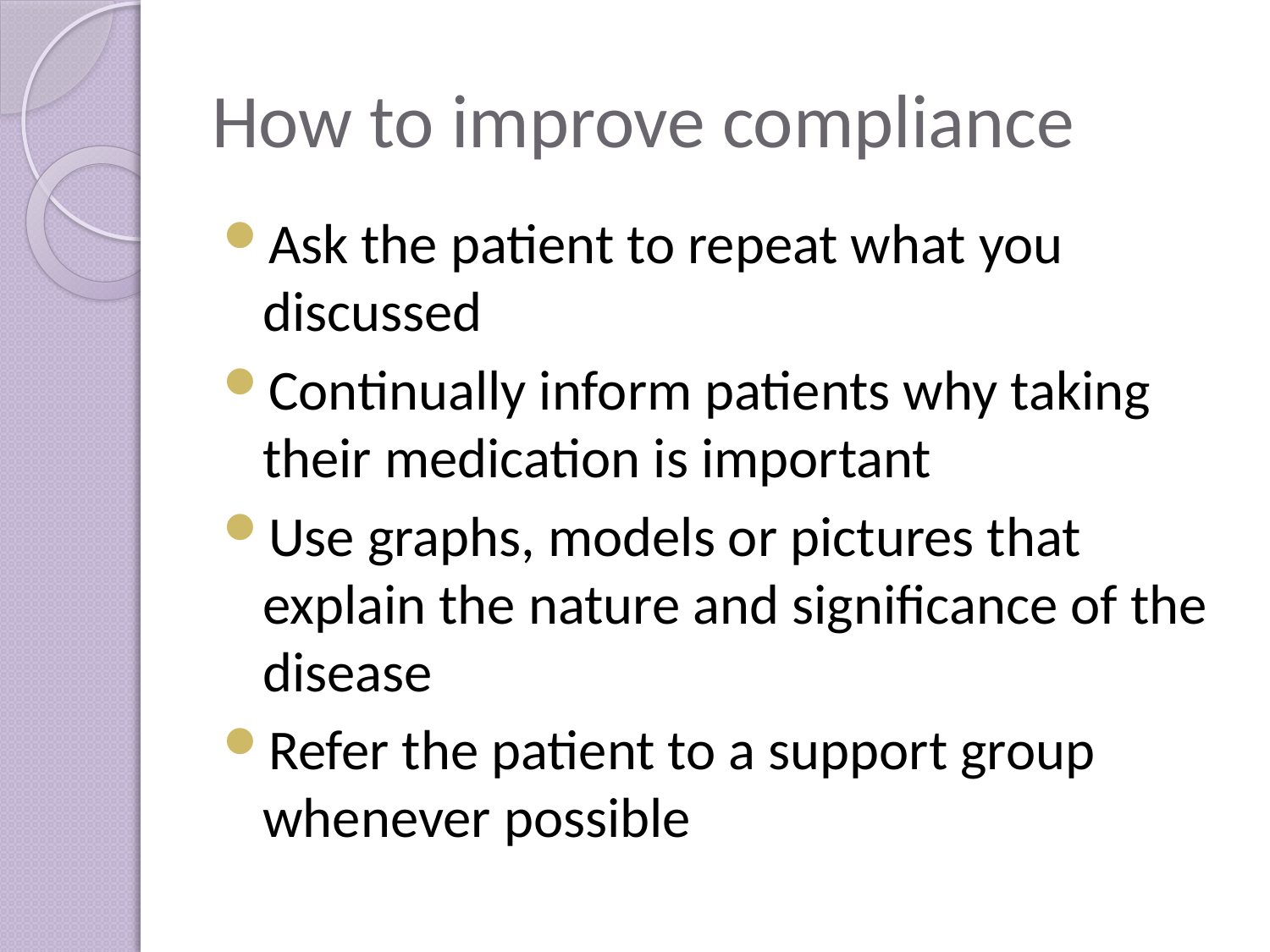

# How to improve compliance
Ask the patient to repeat what you discussed
Continually inform patients why taking their medication is important
Use graphs, models or pictures that explain the nature and significance of the disease
Refer the patient to a support group whenever possible